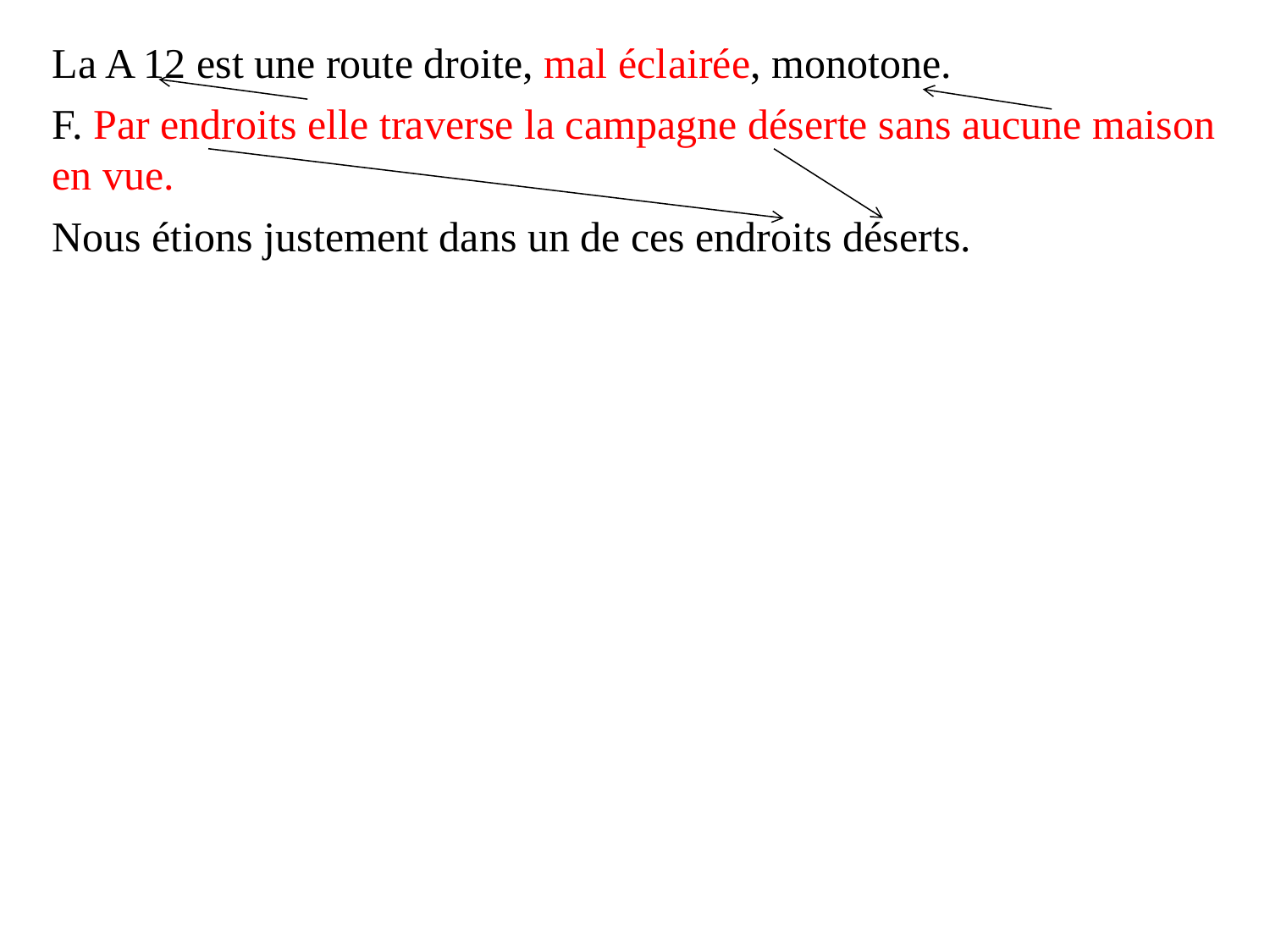

La A 12 est une route droite, mal éclairée, monotone.
F. Par endroits elle traverse la campagne déserte sans aucune maison en vue.
Nous étions justement dans un de ces endroits déserts.